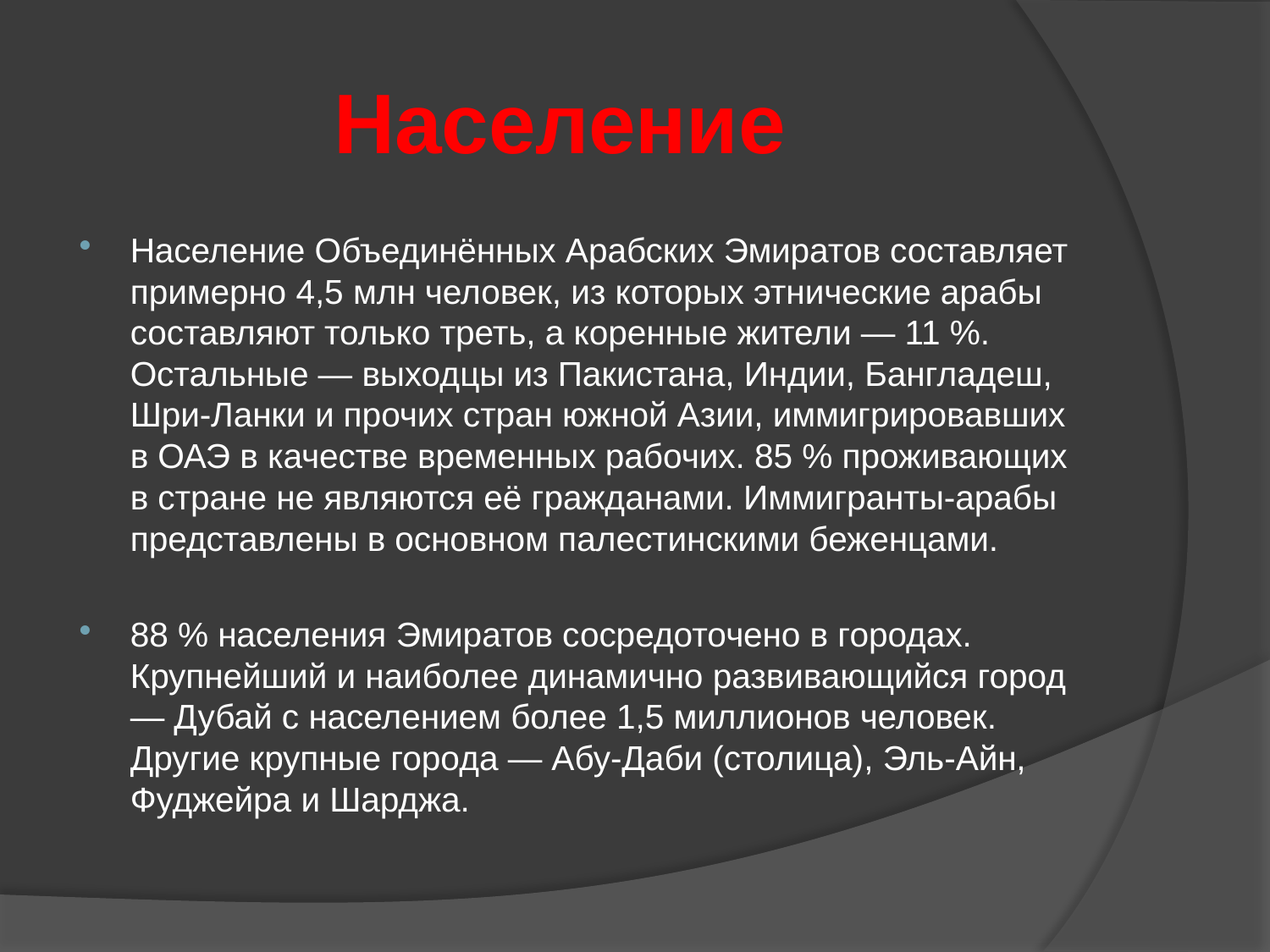

# Население
Население Объединённых Арабских Эмиратов составляет примерно 4,5 млн человек, из которых этнические арабы составляют только треть, а коренные жители — 11 %. Остальные — выходцы из Пакистана, Индии, Бангладеш, Шри-Ланки и прочих стран южной Азии, иммигрировавших в ОАЭ в качестве временных рабочих. 85 % проживающих в стране не являются её гражданами. Иммигранты-арабы представлены в основном палестинскими беженцами.

88 % населения Эмиратов сосредоточено в городах. Крупнейший и наиболее динамично развивающийся город — Дубай с населением более 1,5 миллионов человек. Другие крупные города — Абу-Даби (столица), Эль-Айн, Фуджейра и Шарджа.